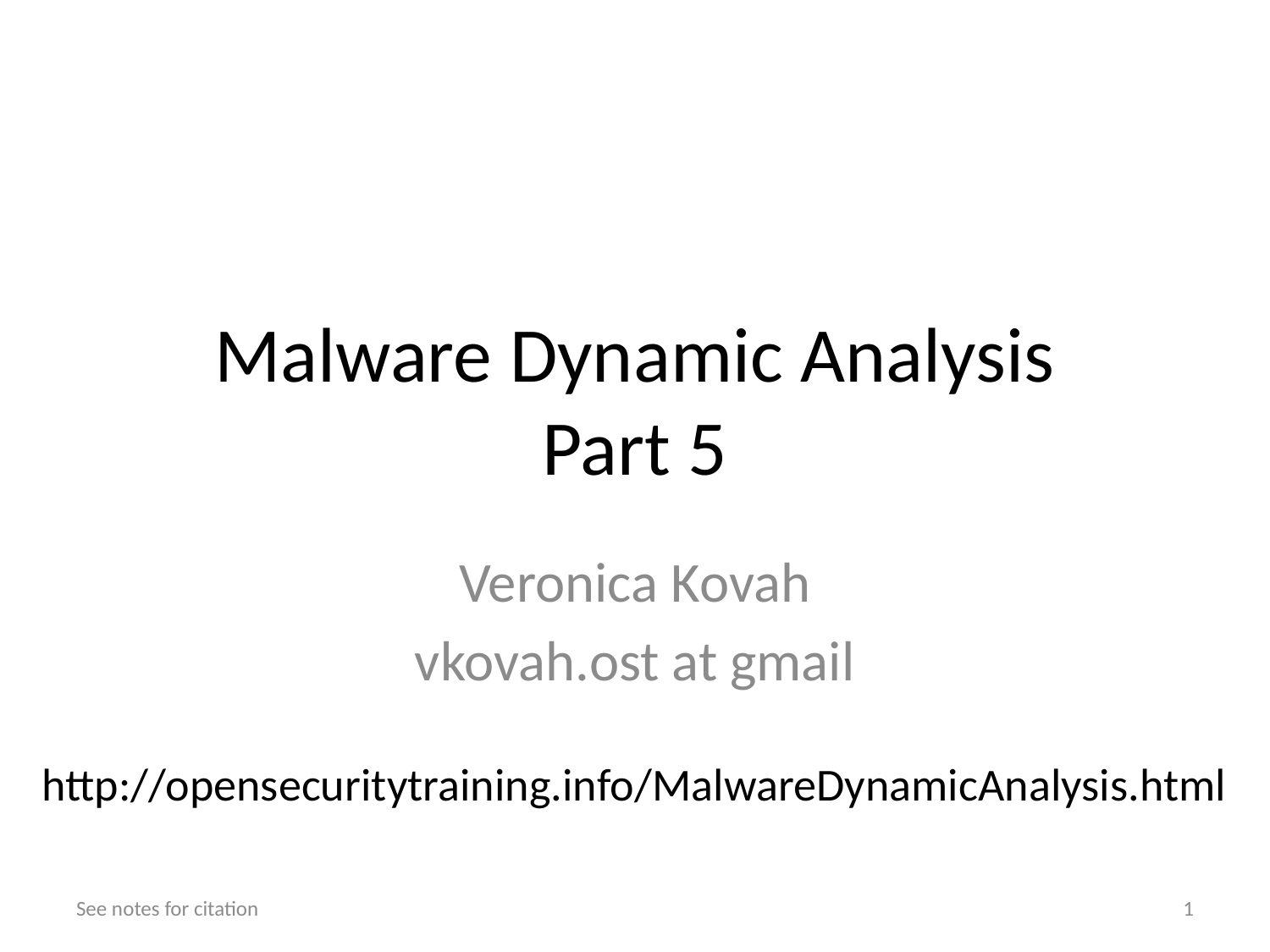

# Malware Dynamic Analysis Part 5
Veronica Kovah
vkovah.ost at gmail

http://opensecuritytraining.info/MalwareDynamicAnalysis.html
See notes for citation
1